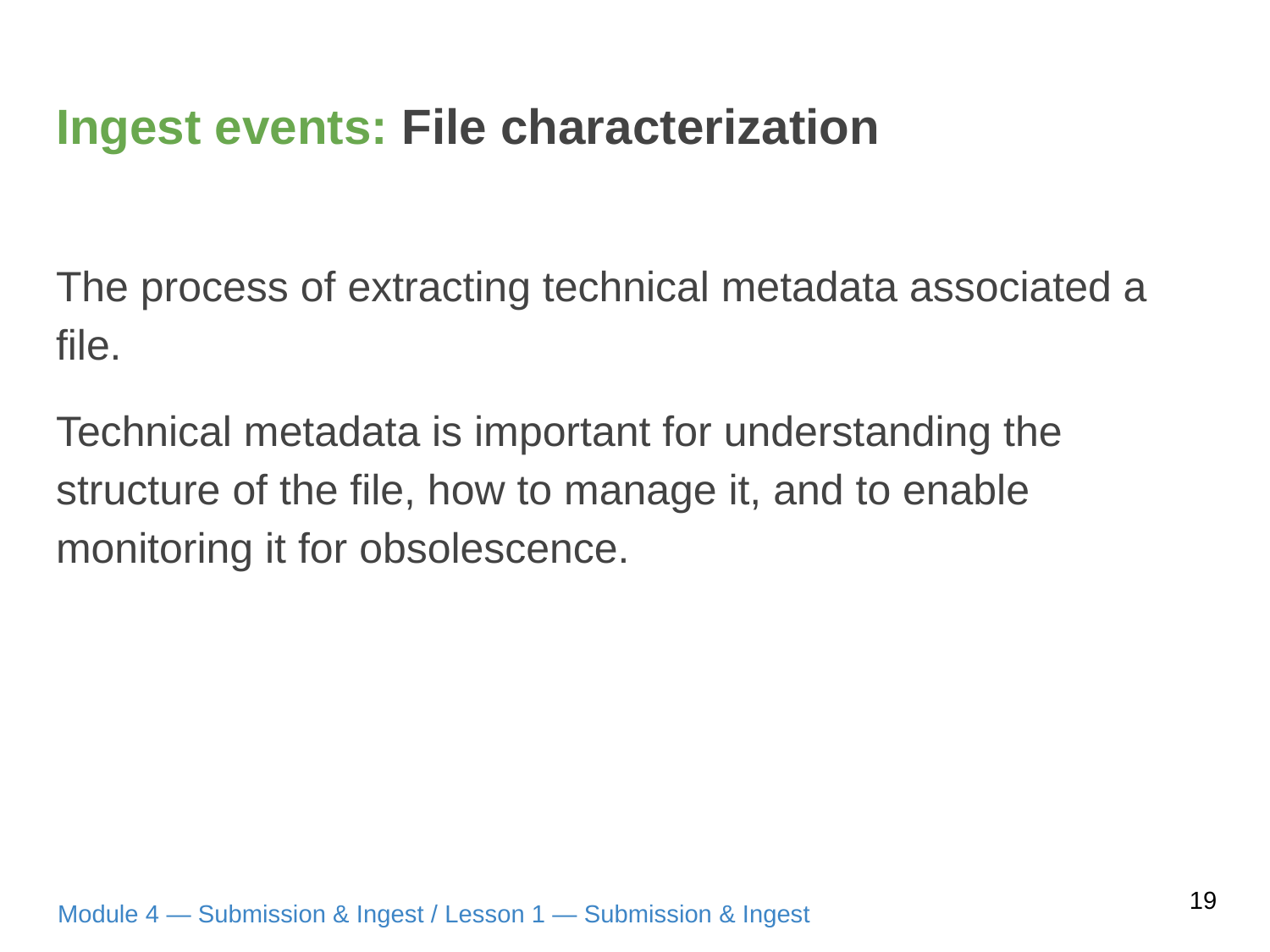

# Ingest events: File characterization
The process of extracting technical metadata associated a file.
Technical metadata is important for understanding the structure of the file, how to manage it, and to enable monitoring it for obsolescence.
19
Module 4 — Submission & Ingest / Lesson 1 — Submission & Ingest